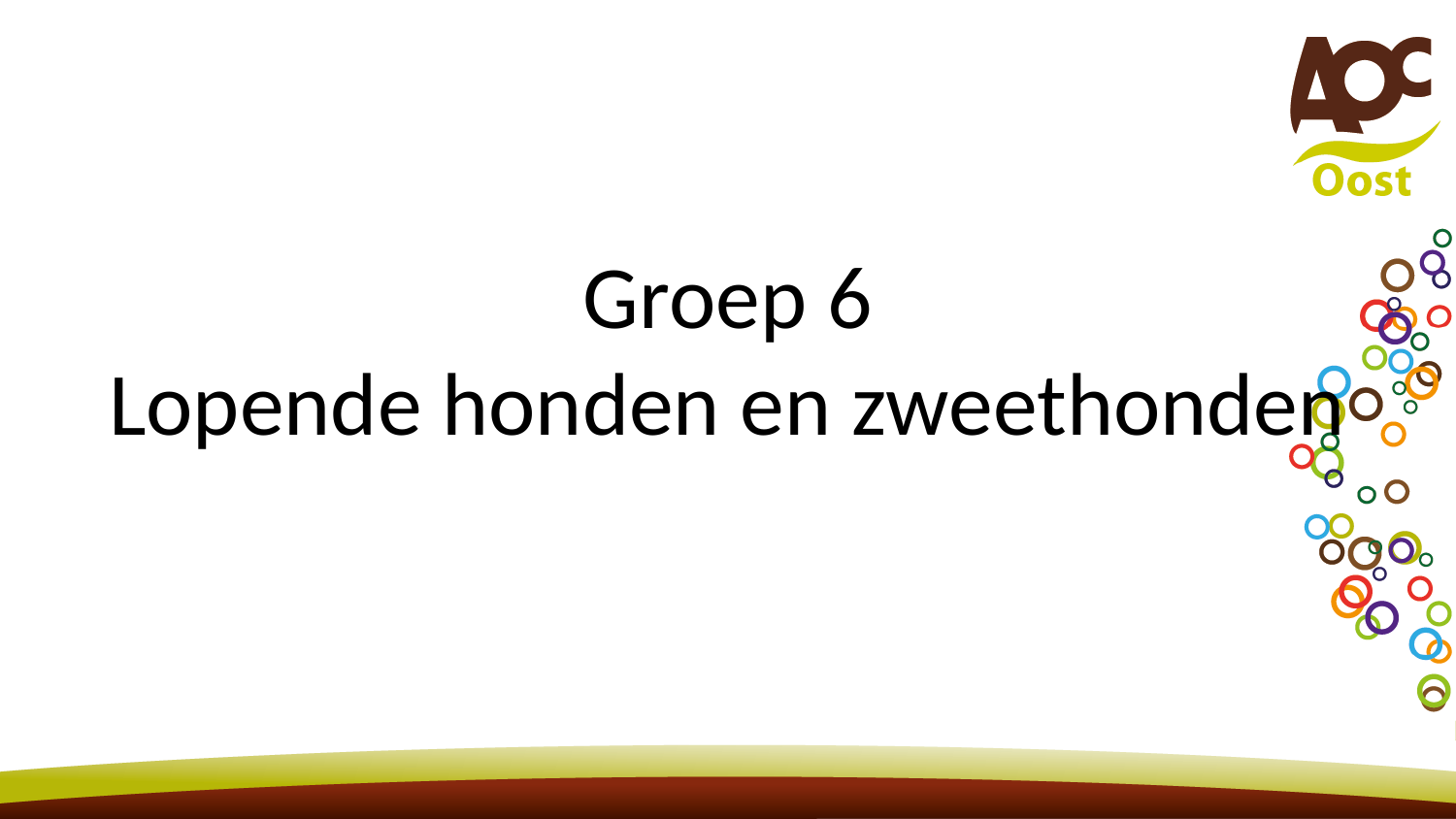

# Groep 6 Lopende honden en zweethonden